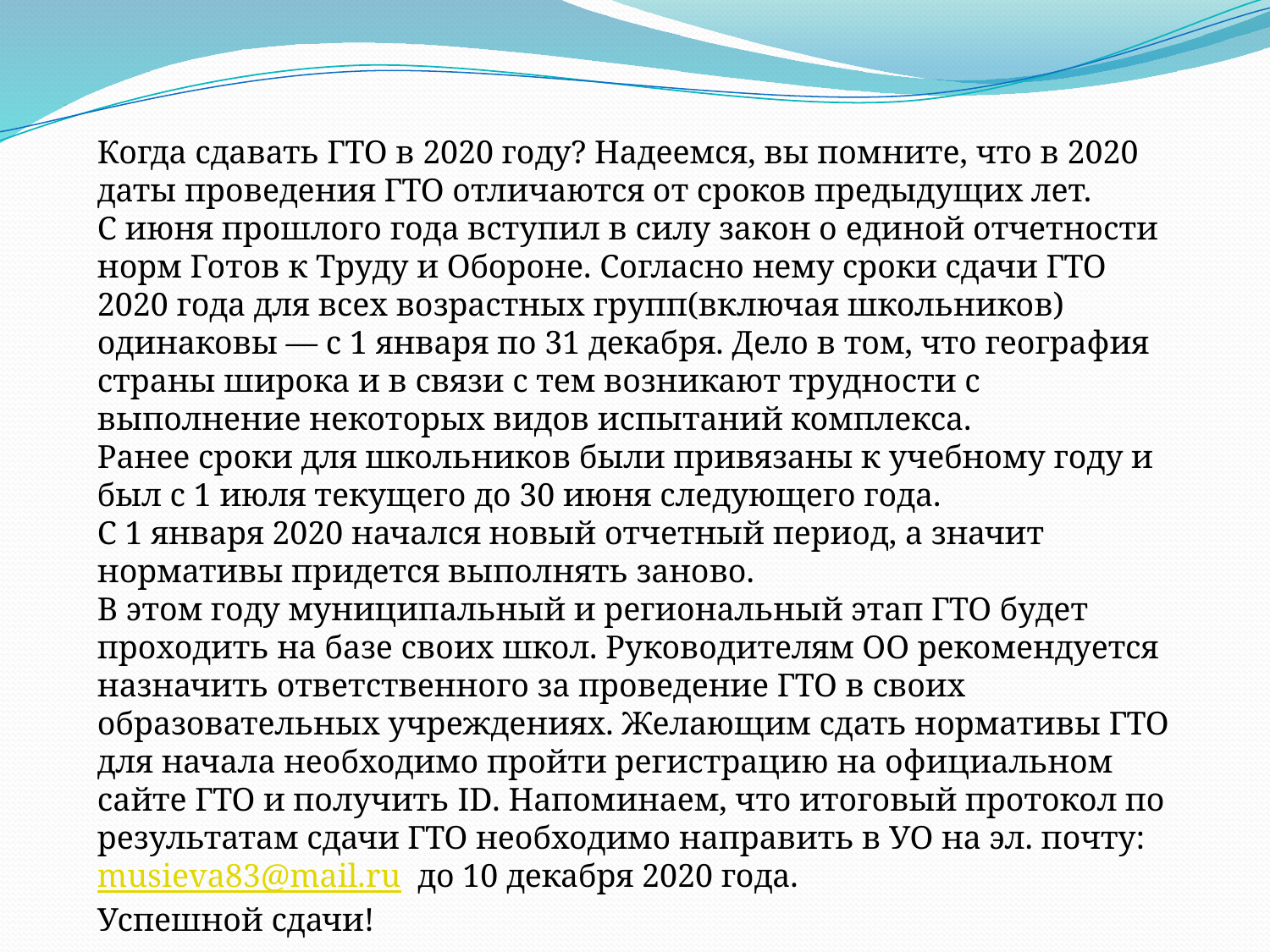

# ГТО
Когда сдавать ГТО в 2020 году? Надеемся, вы помните, что в 2020 даты проведения ГТО отличаются от сроков предыдущих лет.
С июня прошлого года вступил в силу закон о единой отчетности норм Готов к Труду и Обороне. Согласно нему сроки сдачи ГТО 2020 года для всех возрастных групп(включая школьников) одинаковы — с 1 января по 31 декабря. Дело в том, что география страны широка и в связи с тем возникают трудности с выполнение некоторых видов испытаний комплекса.
Ранее сроки для школьников были привязаны к учебному году и был с 1 июля текущего до 30 июня следующего года.
С 1 января 2020 начался новый отчетный период, а значит нормативы придется выполнять заново.
В этом году муниципальный и региональный этап ГТО будет проходить на базе своих школ. Руководителям ОО рекомендуется назначить ответственного за проведение ГТО в своих образовательных учреждениях. Желающим сдать нормативы ГТО для начала необходимо пройти регистрацию на официальном сайте ГТО и получить ID. Напоминаем, что итоговый протокол по результатам сдачи ГТО необходимо направить в УО на эл. почту: musieva83@mail.ru  до 10 декабря 2020 года.
Успешной сдачи!